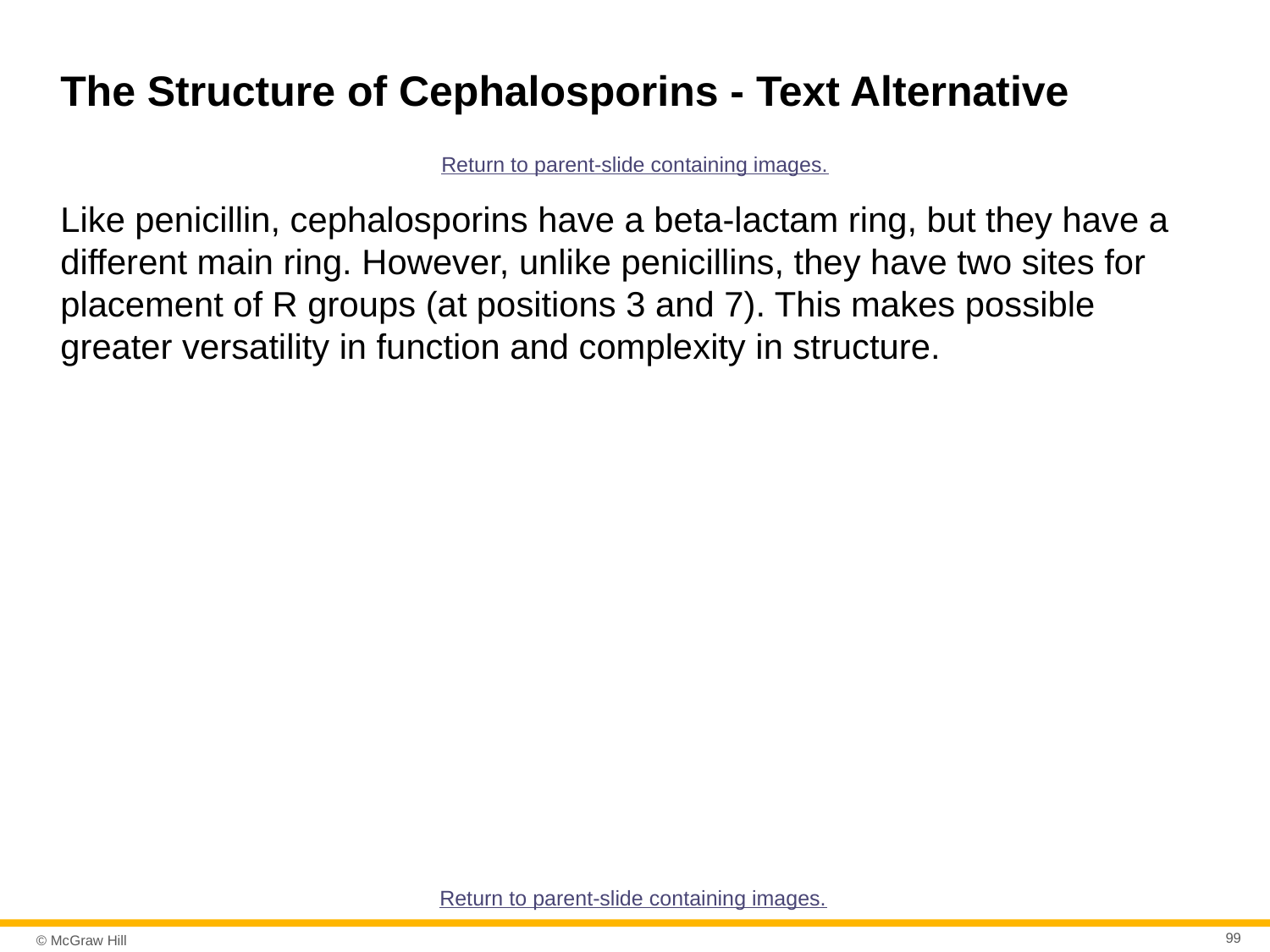

# The Structure of Cephalosporins - Text Alternative
Return to parent-slide containing images.
Like penicillin, cephalosporins have a beta-lactam ring, but they have a different main ring. However, unlike penicillins, they have two sites for placement of R groups (at positions 3 and 7). This makes possible greater versatility in function and complexity in structure.
Return to parent-slide containing images.